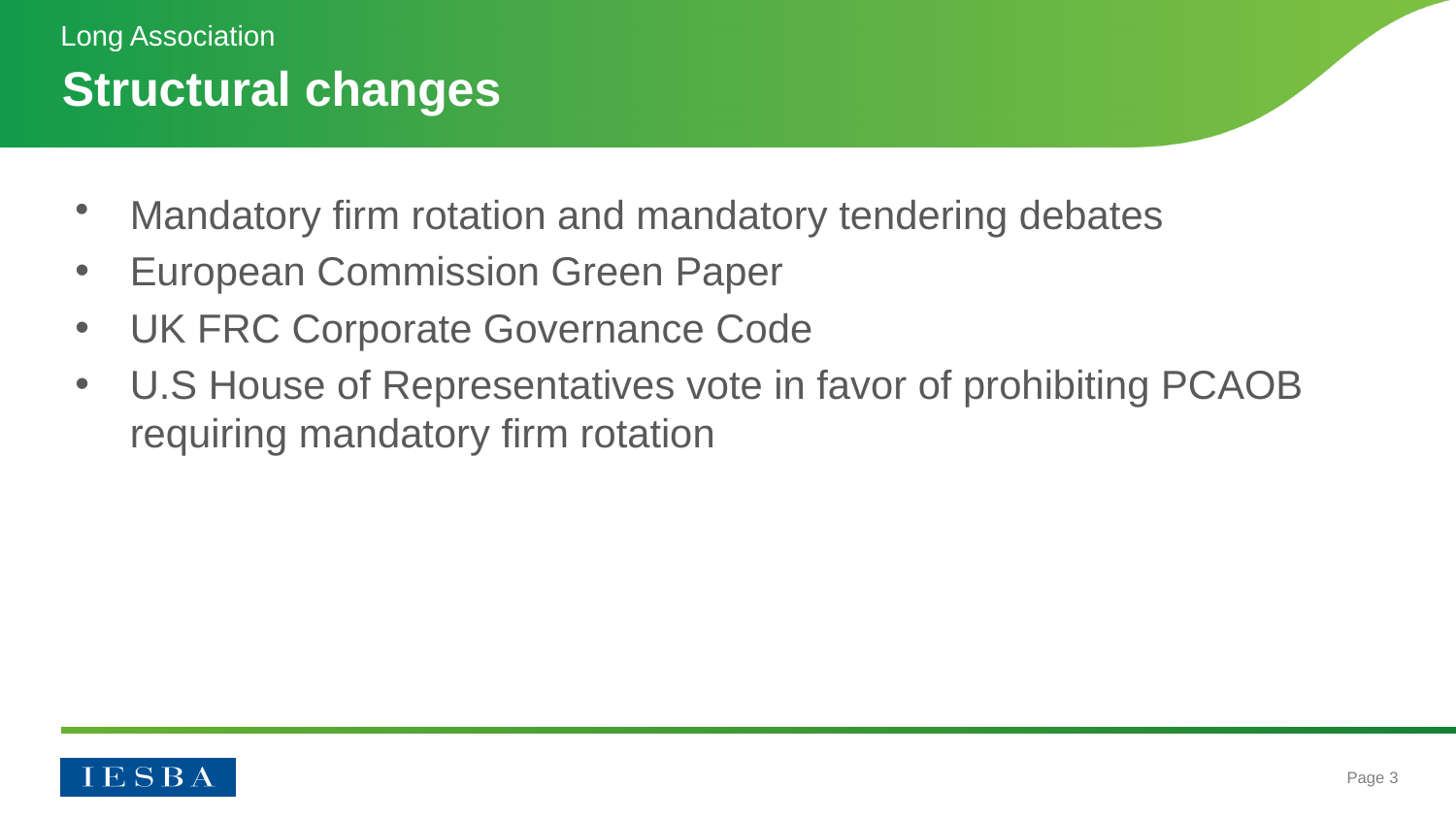

Long Association
# Structural changes
Mandatory firm rotation and mandatory tendering debates
European Commission Green Paper
UK FRC Corporate Governance Code
U.S House of Representatives vote in favor of prohibiting PCAOB requiring mandatory firm rotation